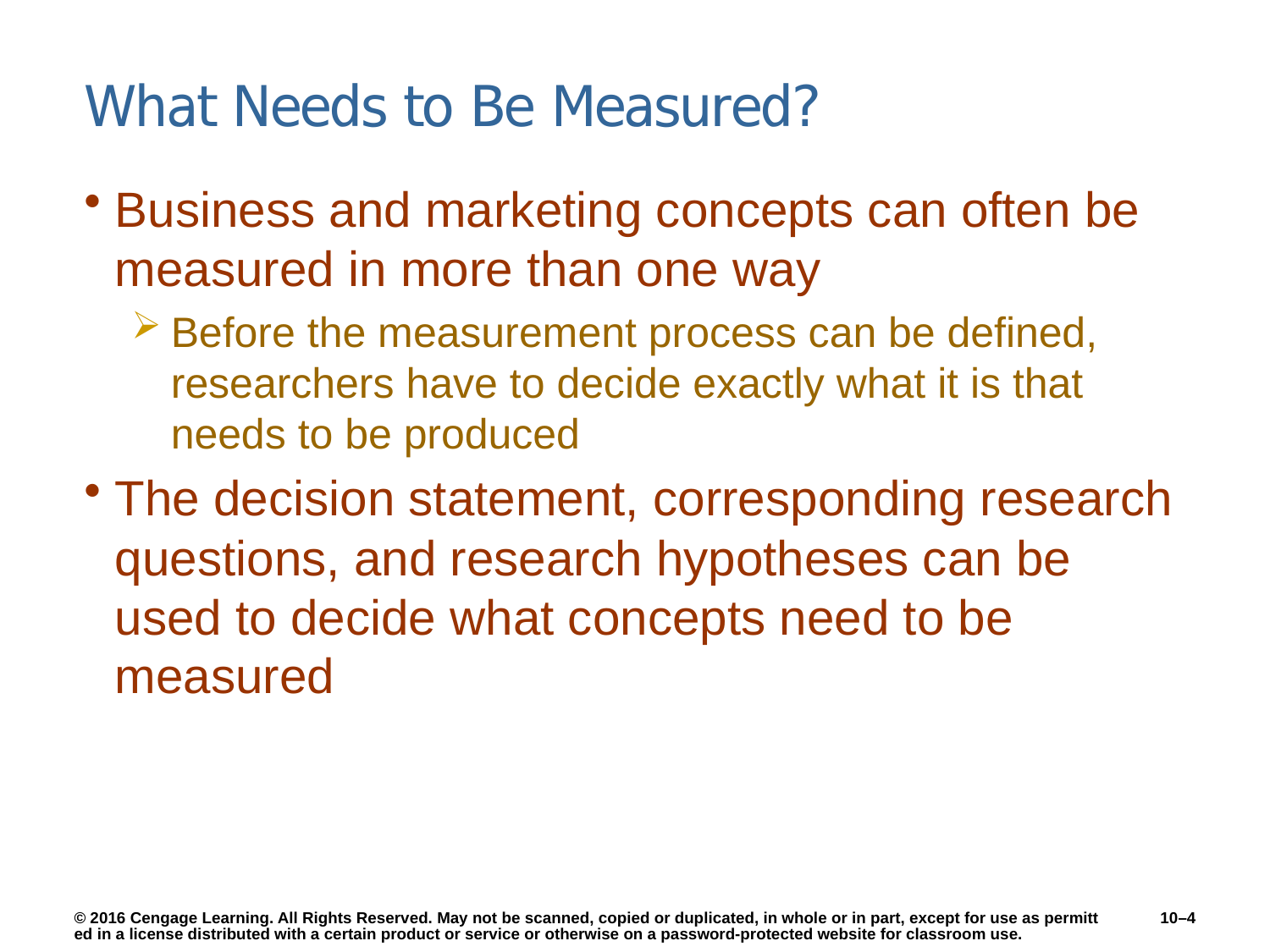

# What Needs to Be Measured?
Business and marketing concepts can often be measured in more than one way
Before the measurement process can be defined, researchers have to decide exactly what it is that needs to be produced
The decision statement, corresponding research questions, and research hypotheses can be used to decide what concepts need to be measured

10–4
© 2016 Cengage Learning. All Rights Reserved. May not be scanned, copied or duplicated, in whole or in part, except for use as permitted in a license distributed with a certain product or service or otherwise on a password-protected website for classroom use.